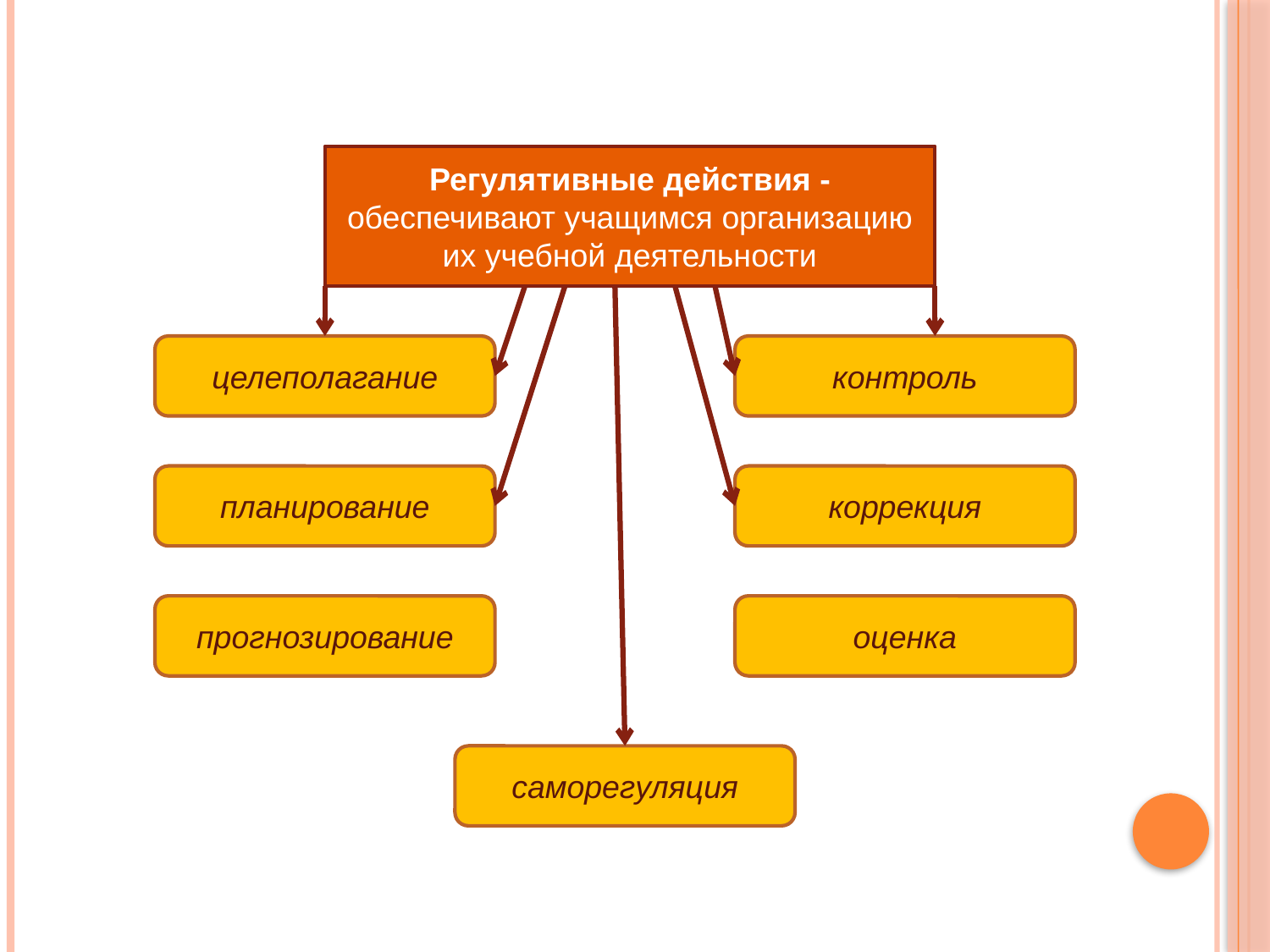

Регулятивные действия - обеспечивают учащимся организацию их учебной деятельности
целеполагание
контроль
планирование
коррекция
прогнозирование
оценка
саморегуляция